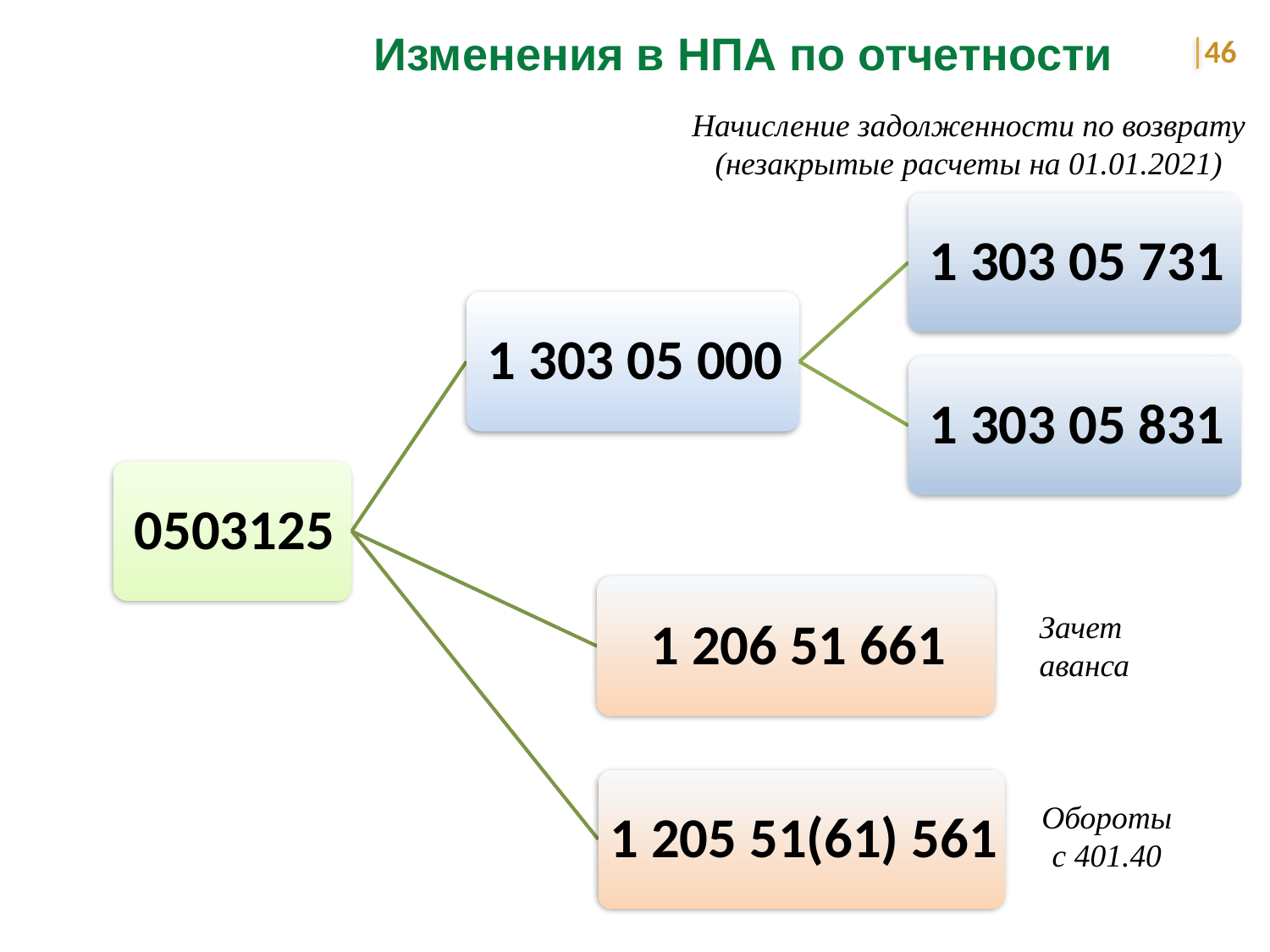

Изменения в НПА по отчетности
46
Начисление задолженности по возврату (незакрытые расчеты на 01.01.2021)
0503125

1 303 05 000

1 303 05 731

1 303 05 831

1 206 51 661

1 205 51(61) 561
Зачет аванса
Обороты с 401.40